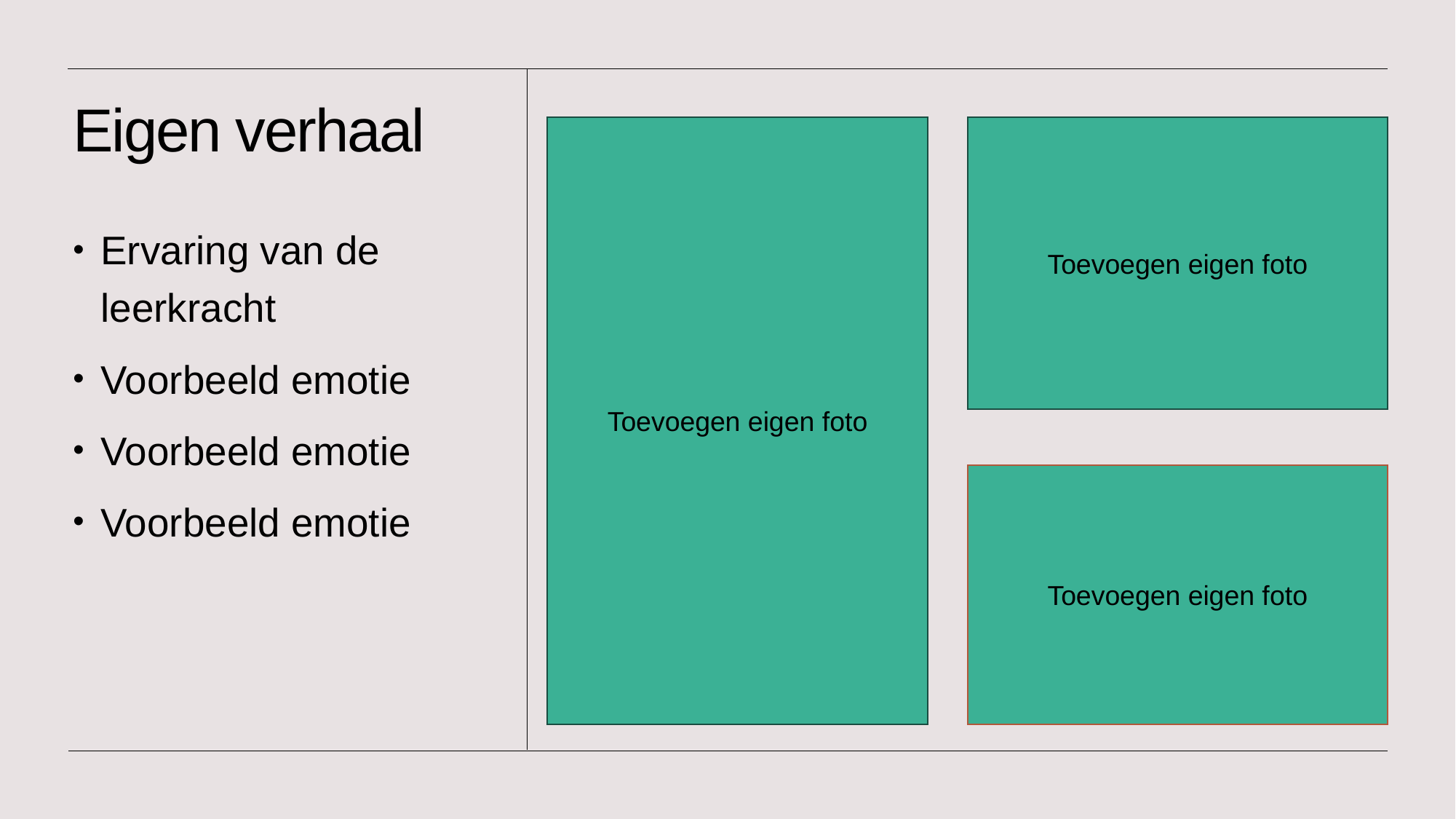

# Eigen verhaal
Toevoegen eigen foto
Toevoegen eigen foto
Ervaring van de leerkracht
Voorbeeld emotie
Voorbeeld emotie
Voorbeeld emotie
Toevoegen eigen foto